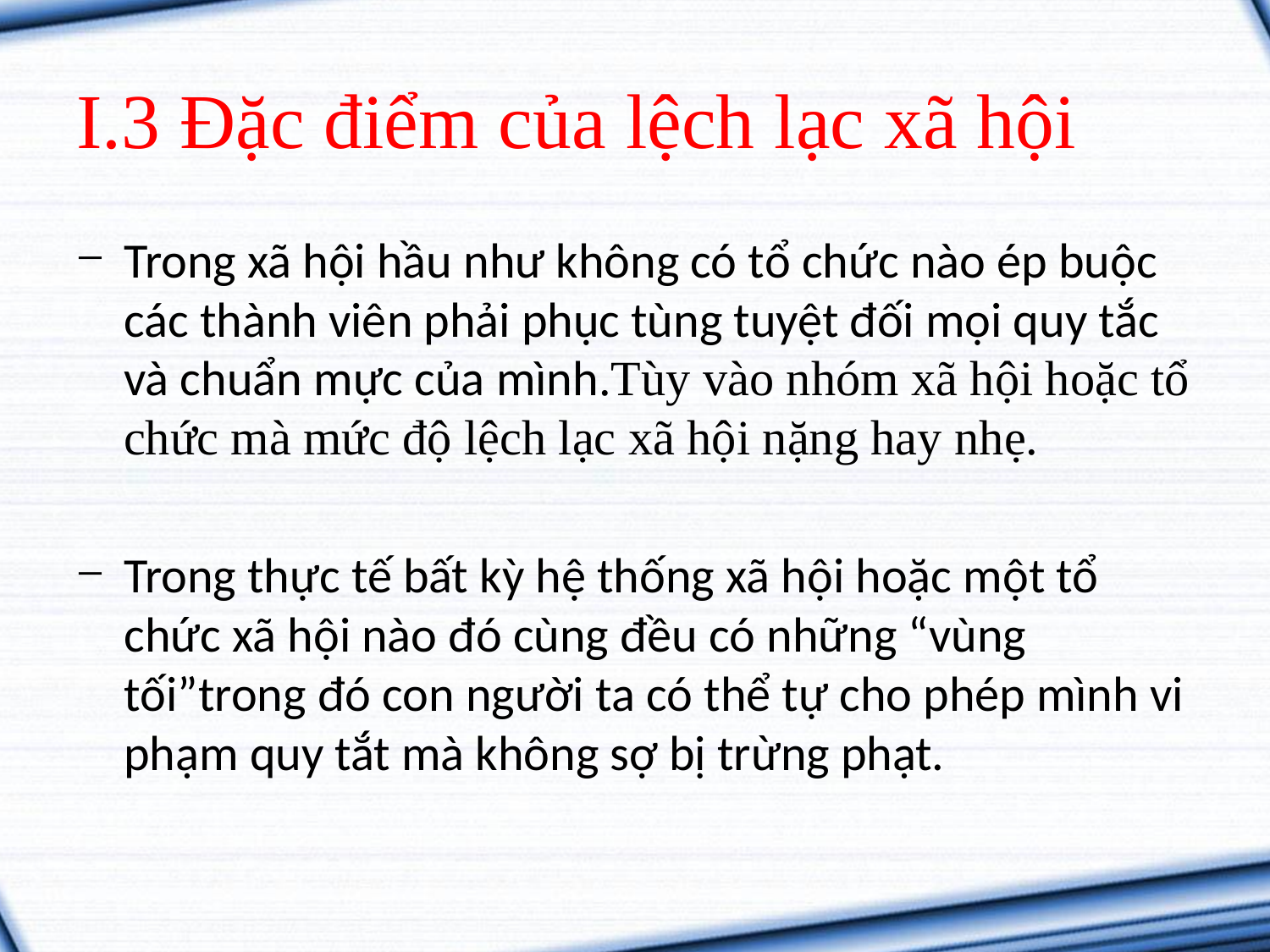

# I.3 Đặc điểm của lệch lạc xã hội
Trong xã hội hầu như không có tổ chức nào ép buộc các thành viên phải phục tùng tuyệt đối mọi quy tắc và chuẩn mực của mình.Tùy vào nhóm xã hội hoặc tổ chức mà mức độ lệch lạc xã hội nặng hay nhẹ.

Trong thực tế bất kỳ hệ thống xã hội hoặc một tổ chức xã hội nào đó cùng đều có những “vùng tối”trong đó con người ta có thể tự cho phép mình vi phạm quy tắt mà không sợ bị trừng phạt.